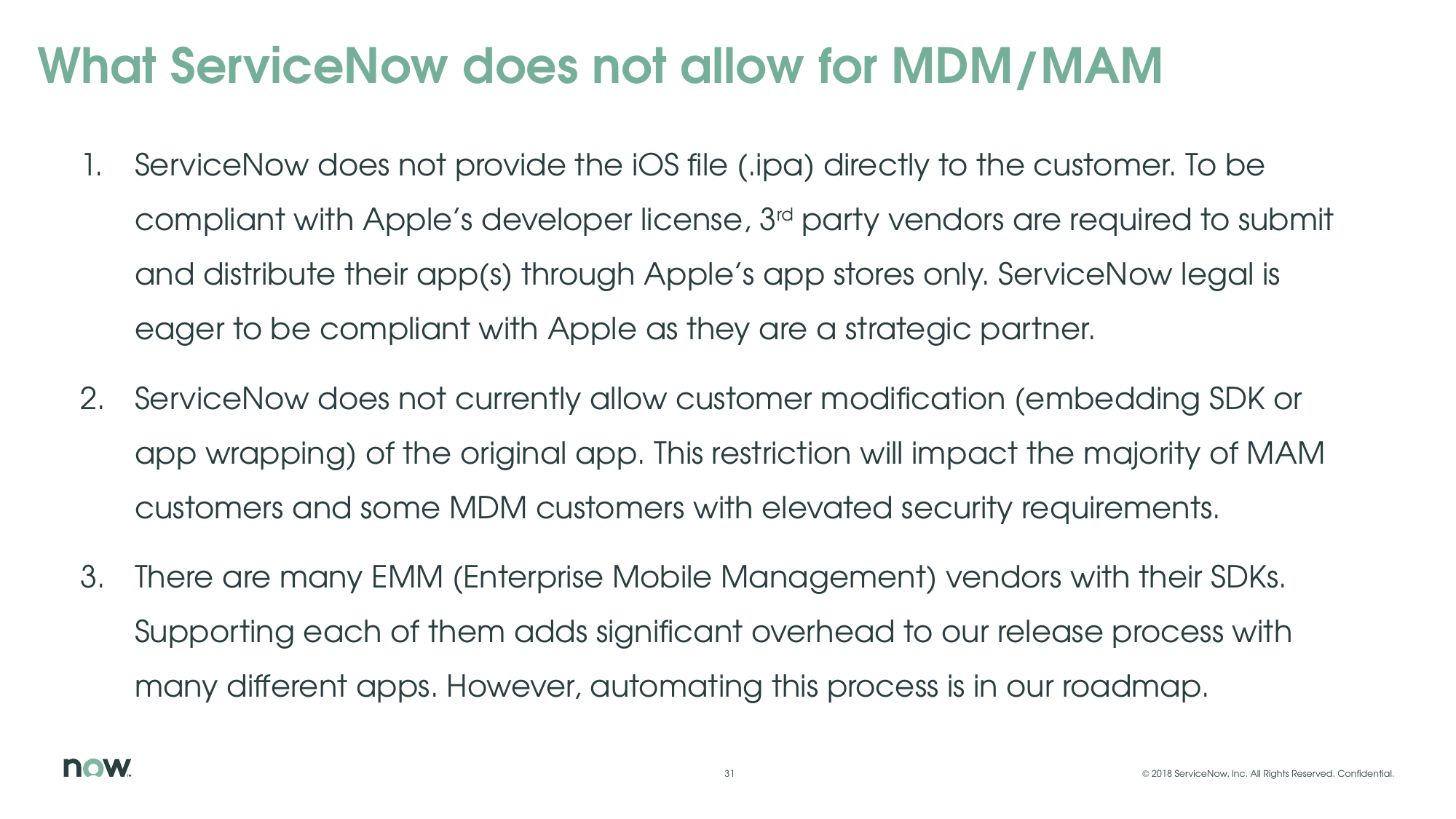

What ServiceNow does not allow for MDM/MAM
ServiceNow does not provide the iOS file (.ipa) directly to the customer. To be compliant with Apple’s developer license, 3rd party vendors are required to submit and distribute their app(s) through Apple’s app stores only. ServiceNow legal is eager to be compliant with Apple as they are a strategic partner.
ServiceNow does not currently allow customer modification (embedding SDK or app wrapping) of the original app. This restriction will impact the majority of MAM customers and some MDM customers with elevated security requirements.
There are many EMM (Enterprise Mobile Management) vendors with their SDKs. Supporting each of them adds significant overhead to our release process with many different apps. However, automating this process is in our roadmap.